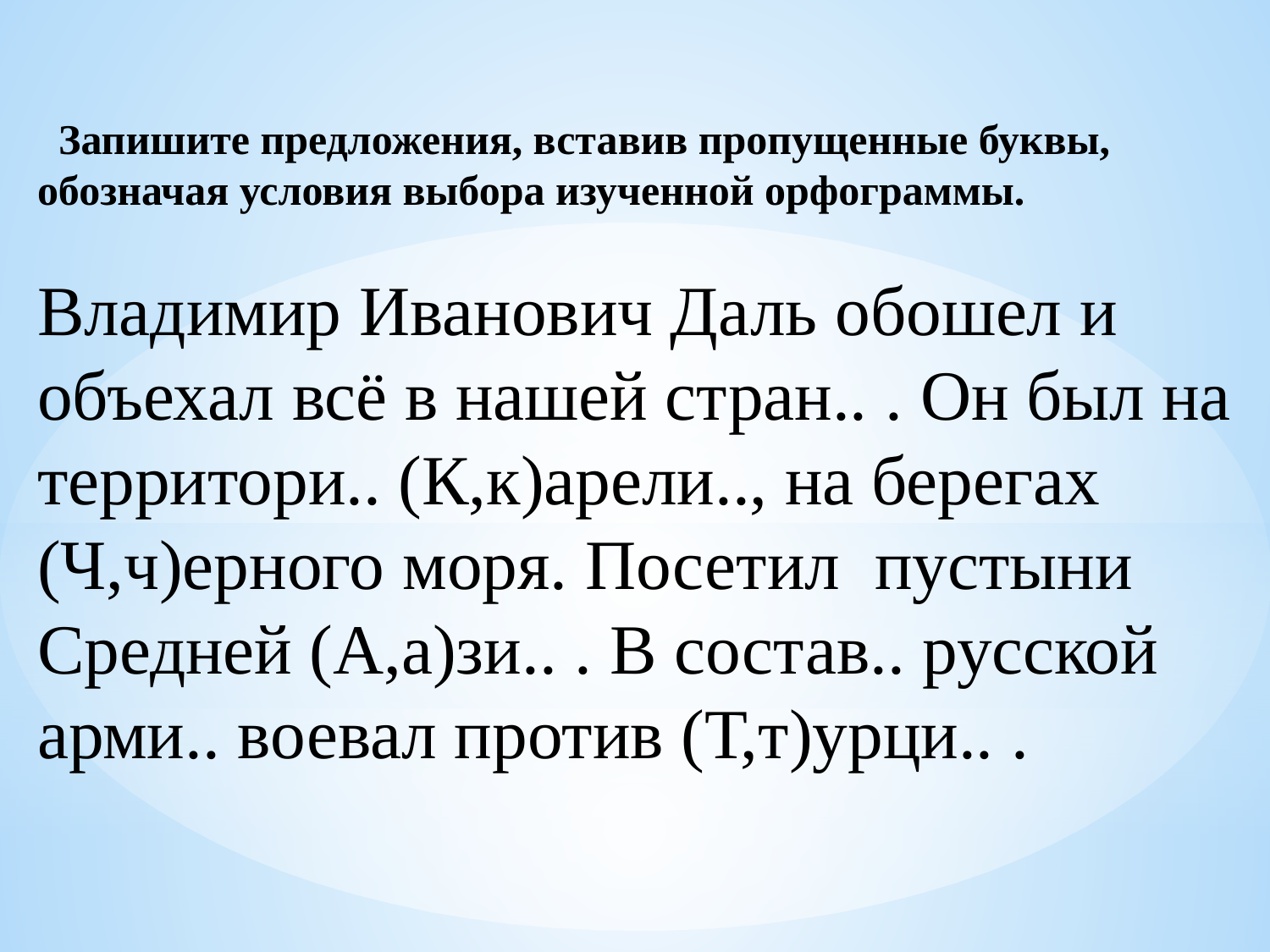

Запишите предложения, вставив пропущенные буквы, обозначая условия выбора изученной орфограммы.

Владимир Иванович Даль обошел и объехал всё в нашей стран.. . Он был на территори.. (К,к)арели.., на берегах (Ч,ч)ерного моря. Посетил  пустыни Средней (А,а)зи.. . В состав.. русской арми.. воевал против (Т,т)урци.. .